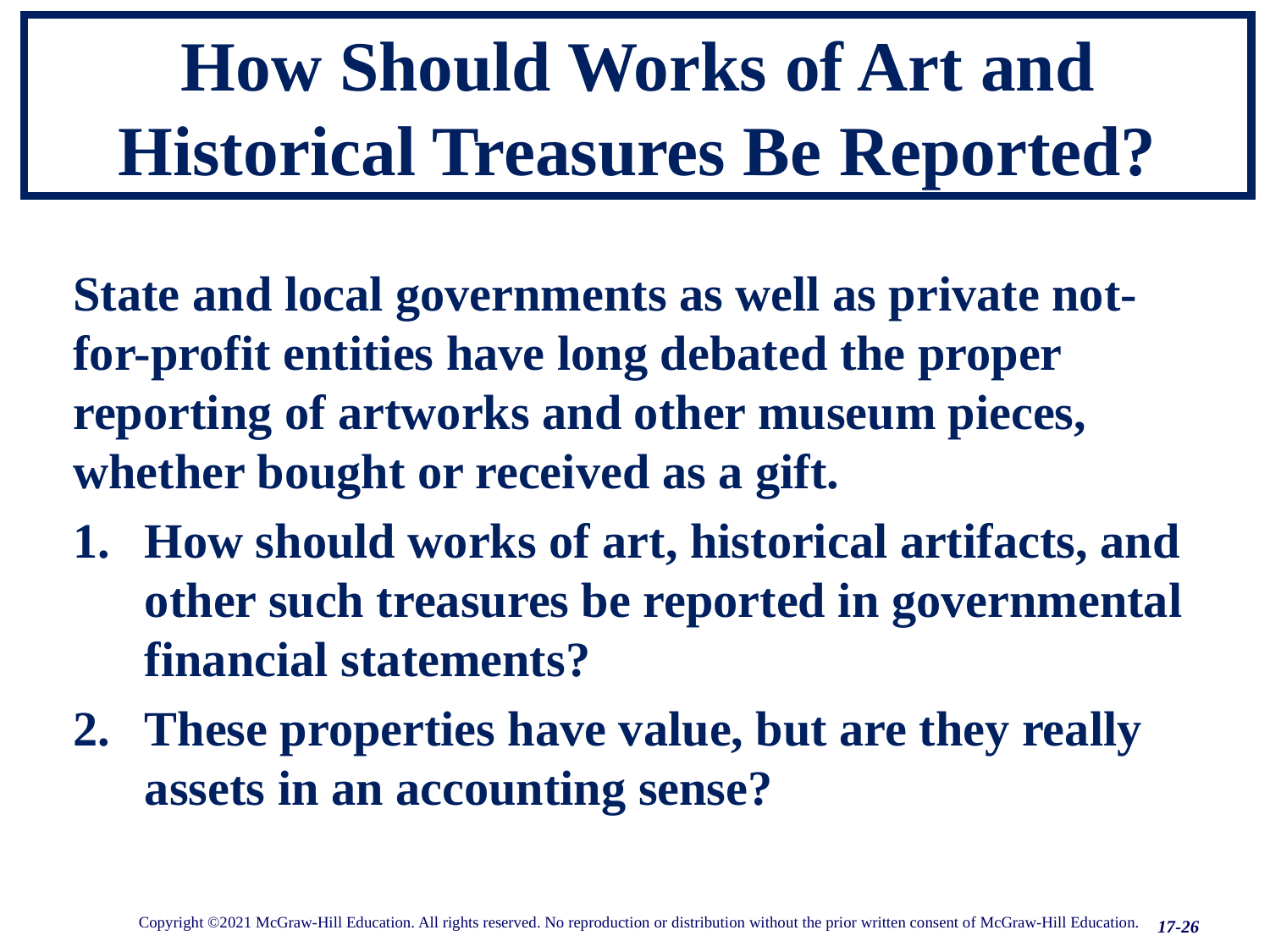

17-26
# How Should Works of Art and Historical Treasures Be Reported?
State and local governments as well as private not-for-profit entities have long debated the proper reporting of artworks and other museum pieces, whether bought or received as a gift.
How should works of art, historical artifacts, and other such treasures be reported in governmental financial statements?
These properties have value, but are they really assets in an accounting sense?
17-26
Copyright ©2021 McGraw-Hill Education. All rights reserved. No reproduction or distribution without the prior written consent of McGraw-Hill Education.